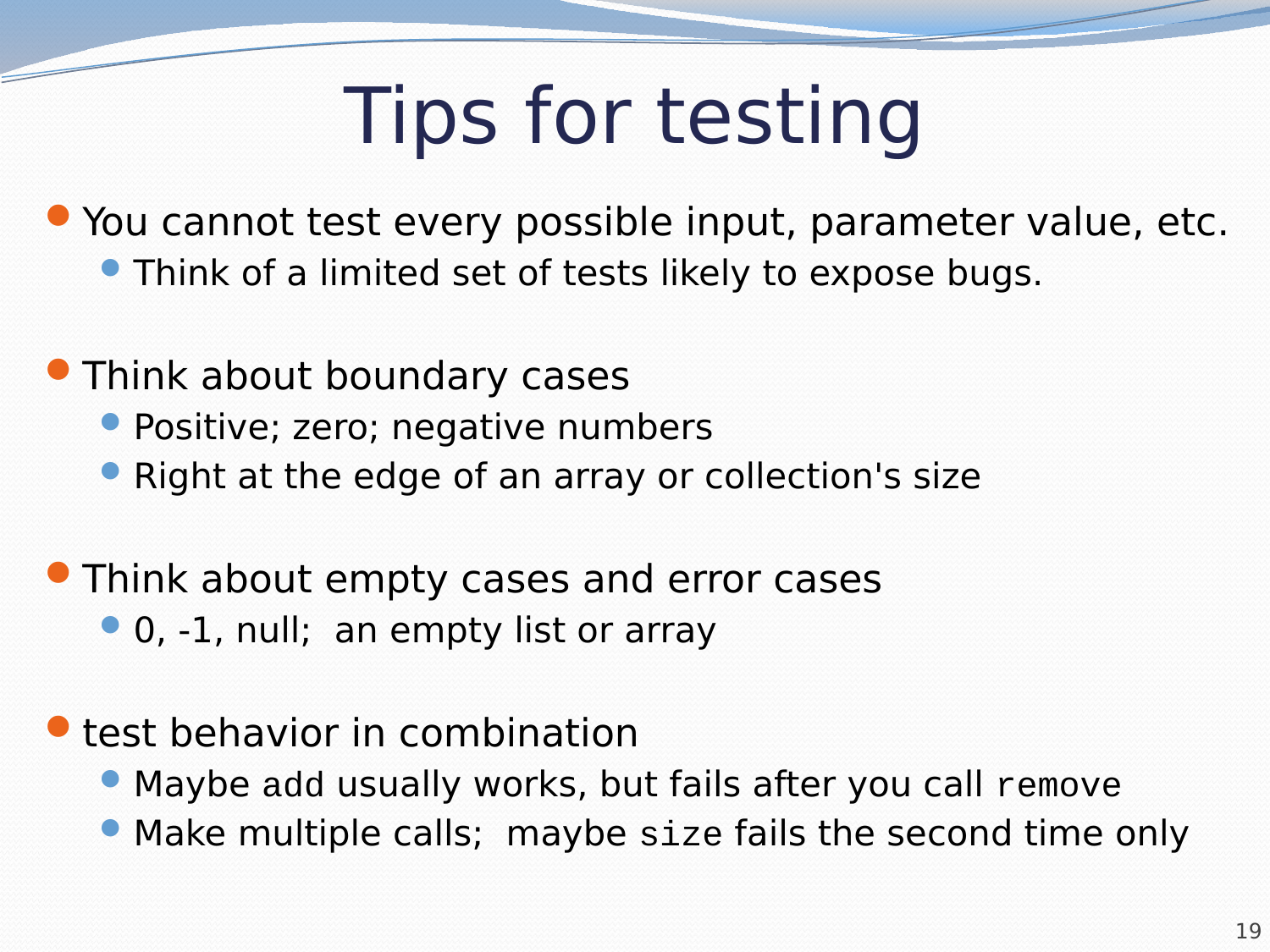

# Tips for testing
You cannot test every possible input, parameter value, etc.
Think of a limited set of tests likely to expose bugs.

Think about boundary cases
Positive; zero; negative numbers
Right at the edge of an array or collection's size

Think about empty cases and error cases
0, -1, null;  an empty list or array

test behavior in combination
Maybe add usually works, but fails after you call remove
Make multiple calls;  maybe size fails the second time only